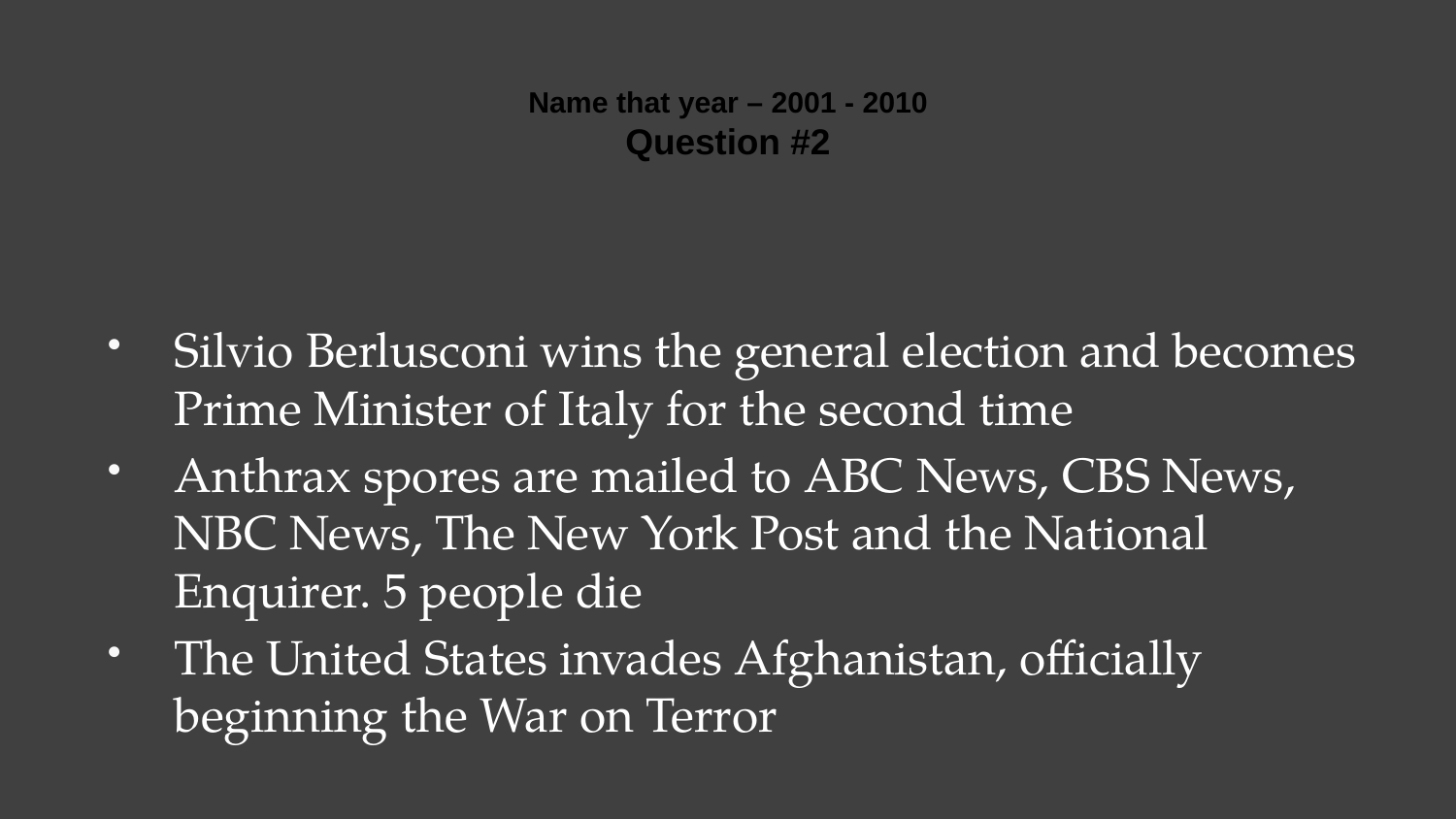

# Name that year – 2001 - 2010 Question #2
Silvio Berlusconi wins the general election and becomes Prime Minister of Italy for the second time
Anthrax spores are mailed to ABC News, CBS News, NBC News, The New York Post and the National Enquirer. 5 people die
The United States invades Afghanistan, officially beginning the War on Terror